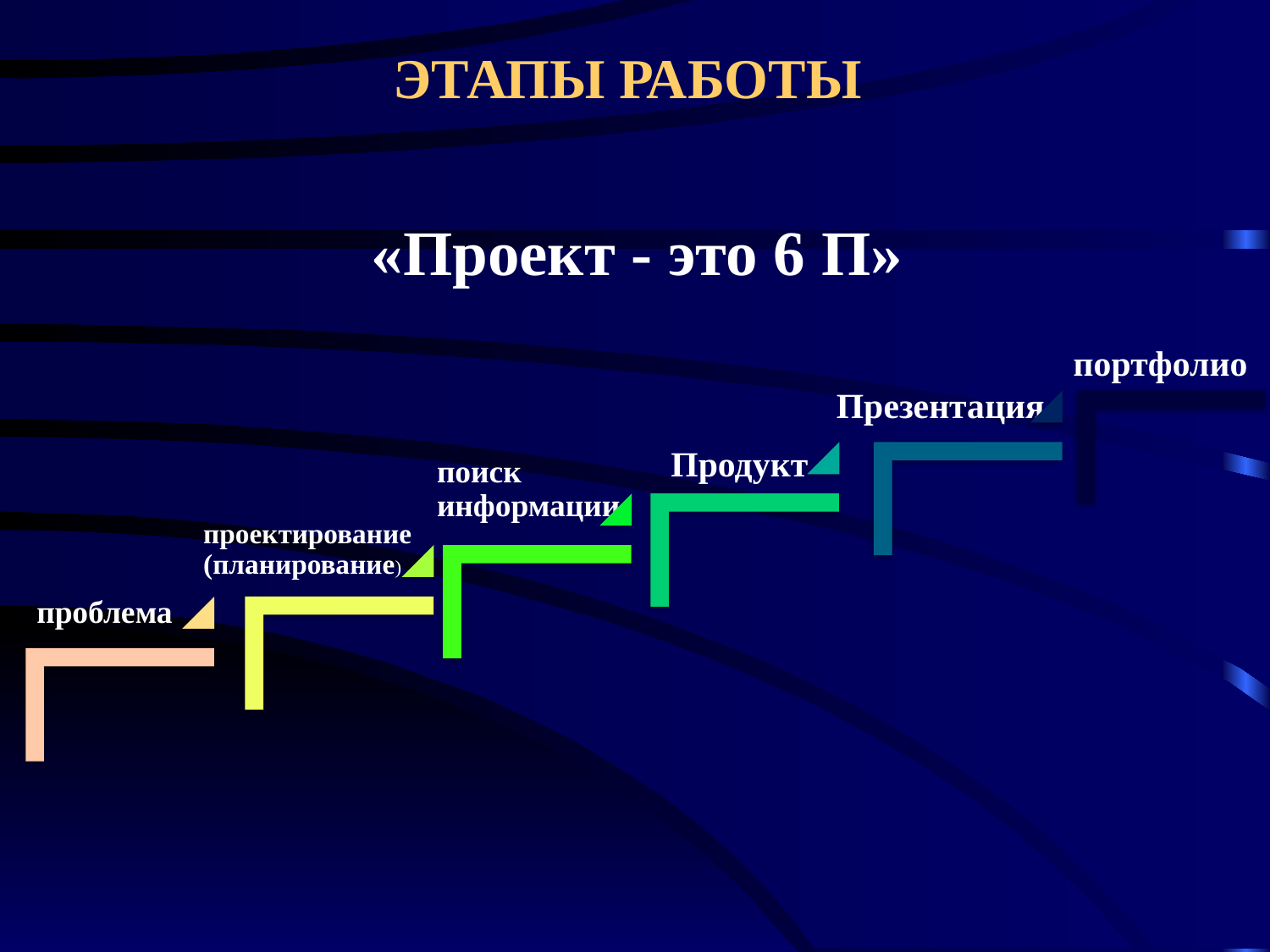

# ЭТАПЫ РАБОТЫ
«Проект - это 6 П»
проблема
проектирование (планирование)
поиск информации
Продукт
Презентация
портфолио